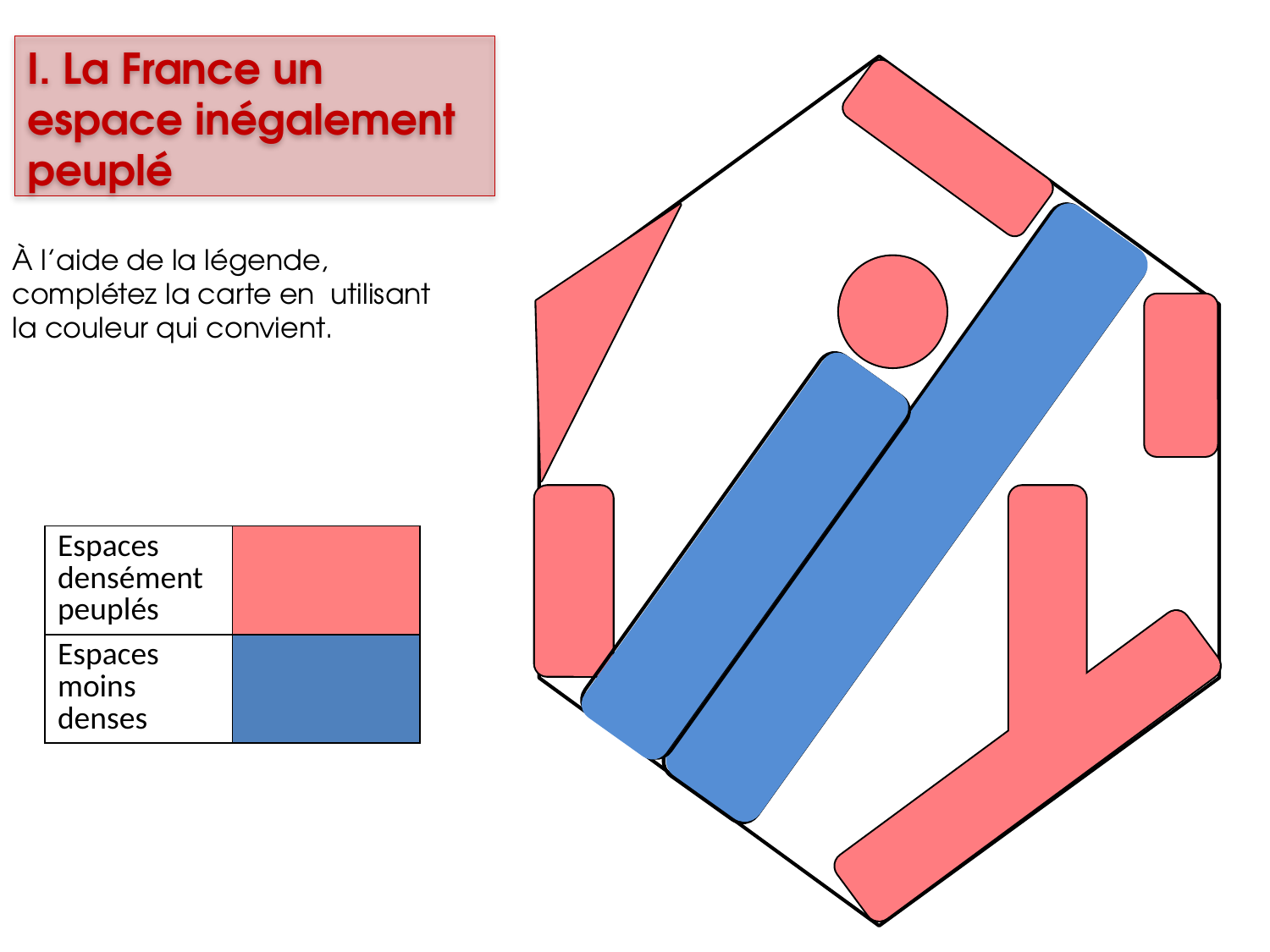

I. La France un espace inégalement peuplé

À l’aide de la légende, complétez la carte en  utilisant la couleur qui convient.

| Espaces densément peuplés |  |
| --- | --- |
| Espaces moins denses |  |